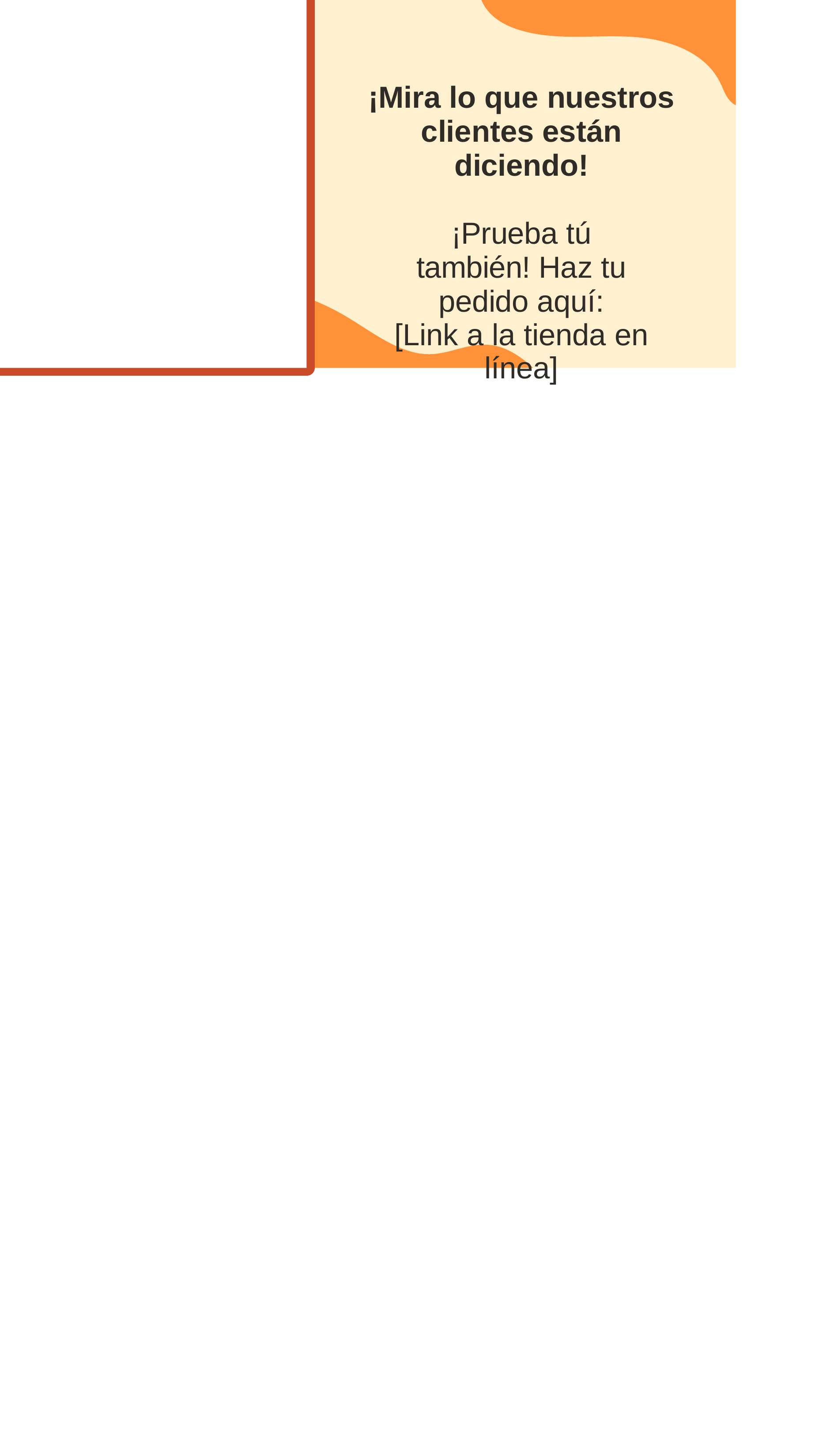

¡Mira lo que nuestros clientes están diciendo!
¡Prueba tú también! Haz tu pedido aquí:
[Link a la tienda en línea]